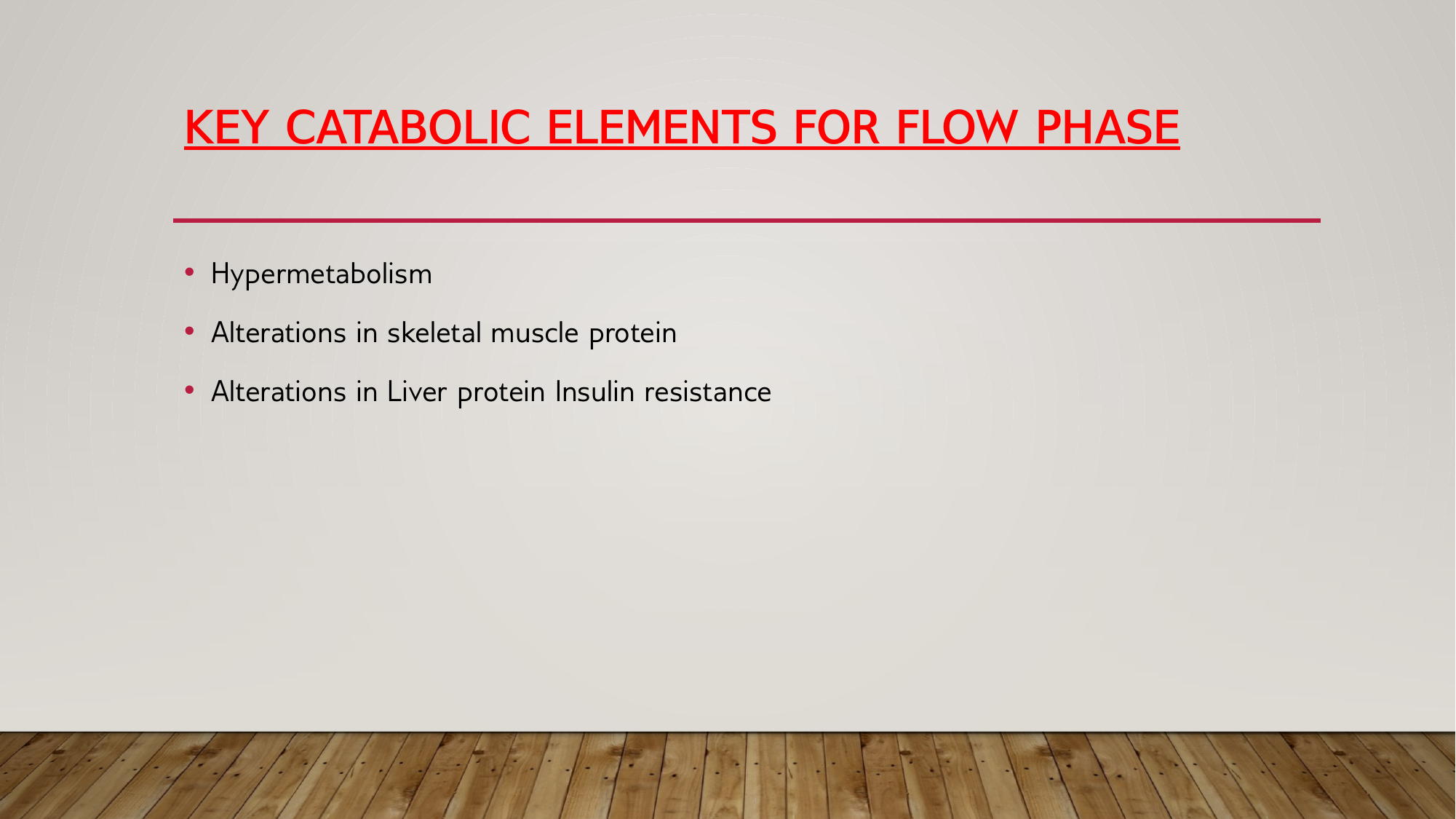

# Key catabolic elements for flow phase
Hypermetabolism
Alterations in skeletal muscle protein
Alterations in Liver protein Insulin resistance